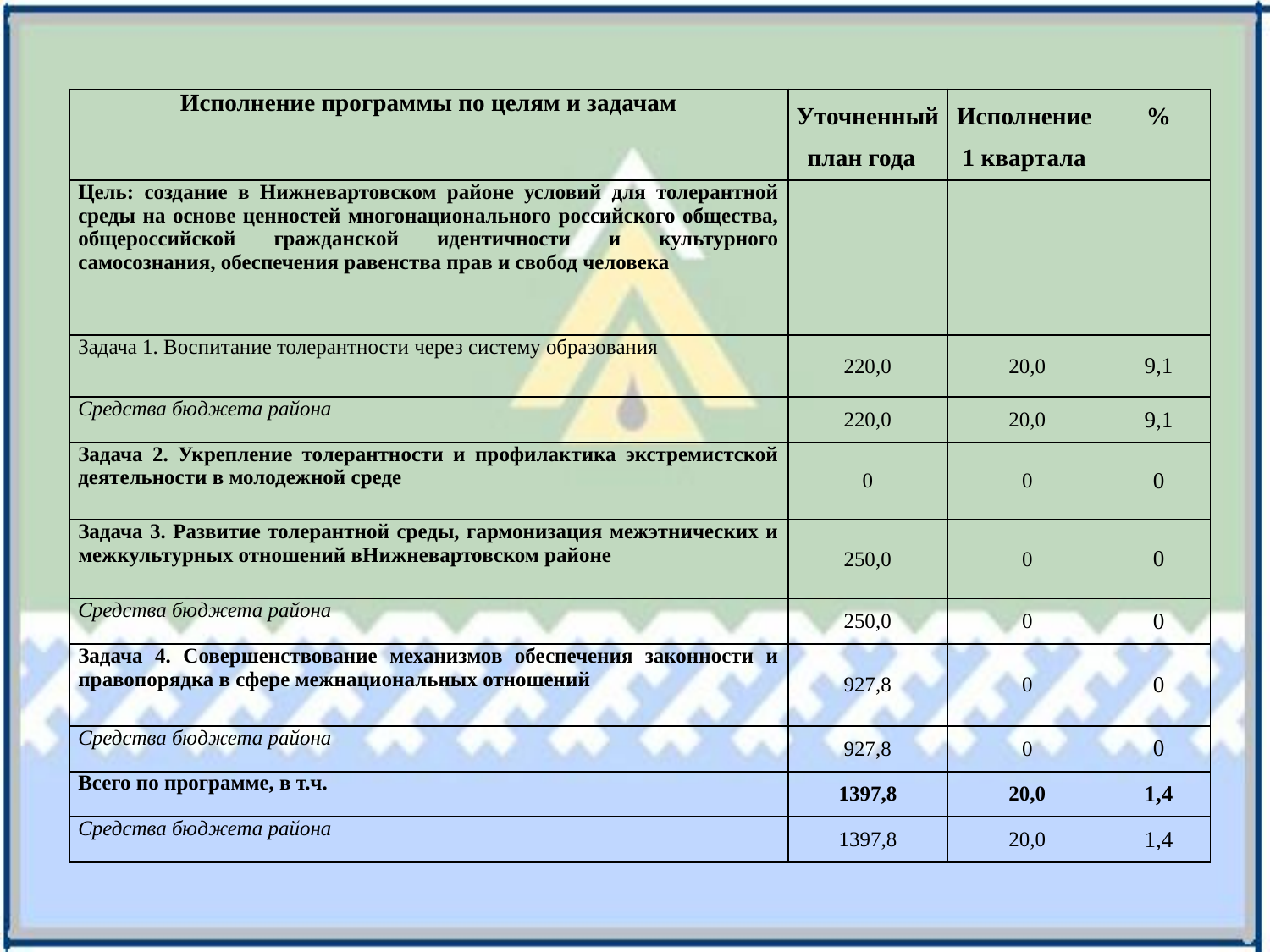

| Исполнение программы по целям и задачам | Уточненный план года | Исполнение 1 квартала | % |
| --- | --- | --- | --- |
| Цель: создание в Нижневартовском районе условий для толерантной среды на основе ценностей многонационального российского общества, общероссийской гражданской идентичности и культурного самосознания, обеспечения равенства прав и свобод человека |  |  |  |
| Задача 1. Воспитание толерантности через систему образования | 220,0 | 20,0 | 9,1 |
| Средства бюджета района | 220,0 | 20,0 | 9,1 |
| Задача 2. Укрепление толерантности и профилактика экстремистской деятельности в молодежной среде | 0 | 0 | 0 |
| Задача 3. Развитие толерантной среды, гармонизация межэтнических и межкультурных отношений вНижневартовском районе | 250,0 | 0 | 0 |
| Средства бюджета района | 250,0 | 0 | 0 |
| Задача 4. Совершенствование механизмов обеспечения законности и правопорядка в сфере межнациональных отношений | 927,8 | 0 | 0 |
| Средства бюджета района | 927,8 | 0 | 0 |
| Всего по программе, в т.ч. | 1397,8 | 20,0 | 1,4 |
| Средства бюджета района | 1397,8 | 20,0 | 1,4 |